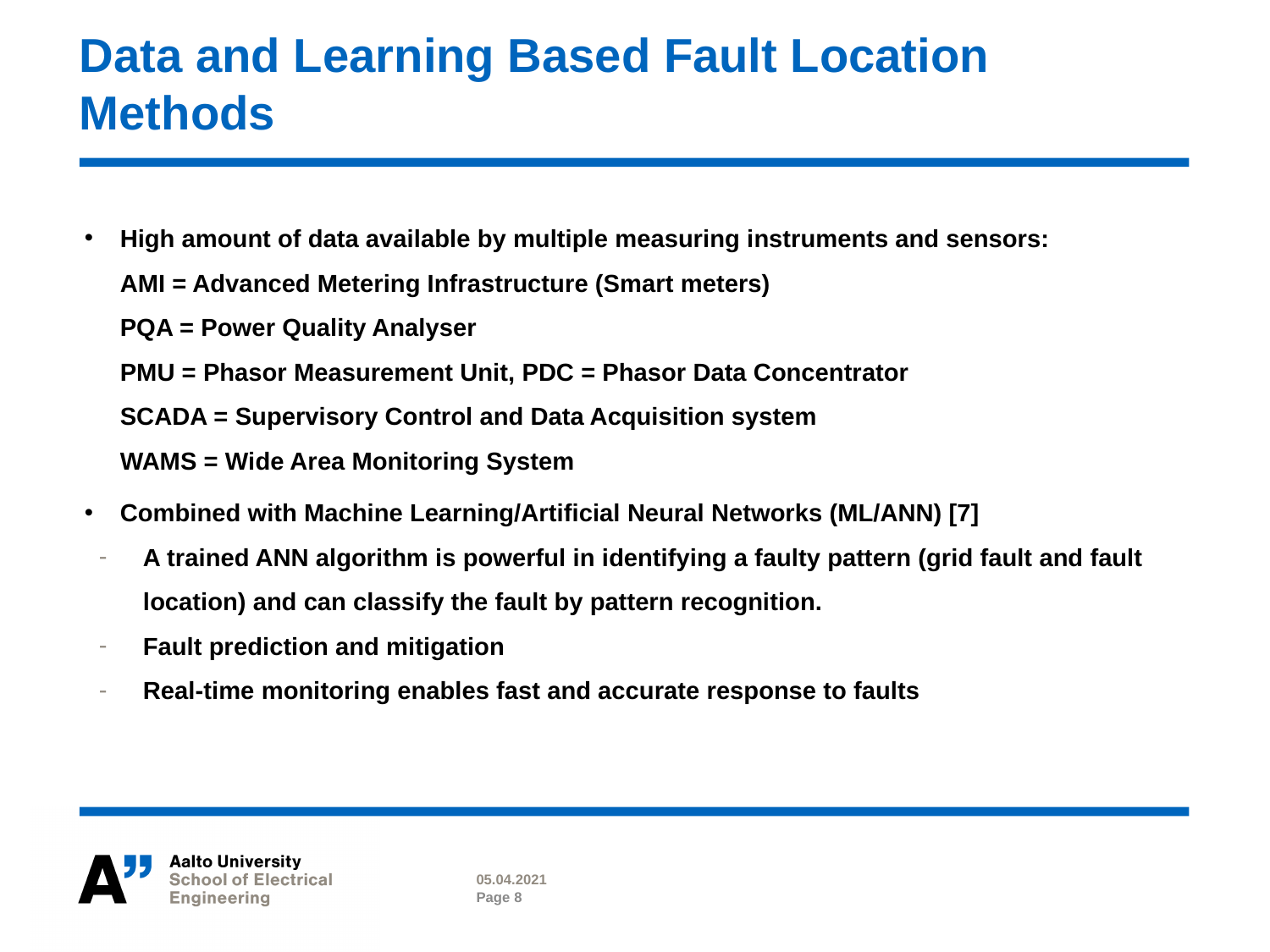

# Data and Learning Based Fault Location Methods
High amount of data available by multiple measuring instruments and sensors:
AMI = Advanced Metering Infrastructure (Smart meters)
PQA = Power Quality Analyser
PMU = Phasor Measurement Unit, PDC = Phasor Data Concentrator
SCADA = Supervisory Control and Data Acquisition system
WAMS = Wide Area Monitoring System
Combined with Machine Learning/Artificial Neural Networks (ML/ANN) [7]
A trained ANN algorithm is powerful in identifying a faulty pattern (grid fault and fault location) and can classify the fault by pattern recognition.
Fault prediction and mitigation
Real-time monitoring enables fast and accurate response to faults

05.04.2021

Page 8